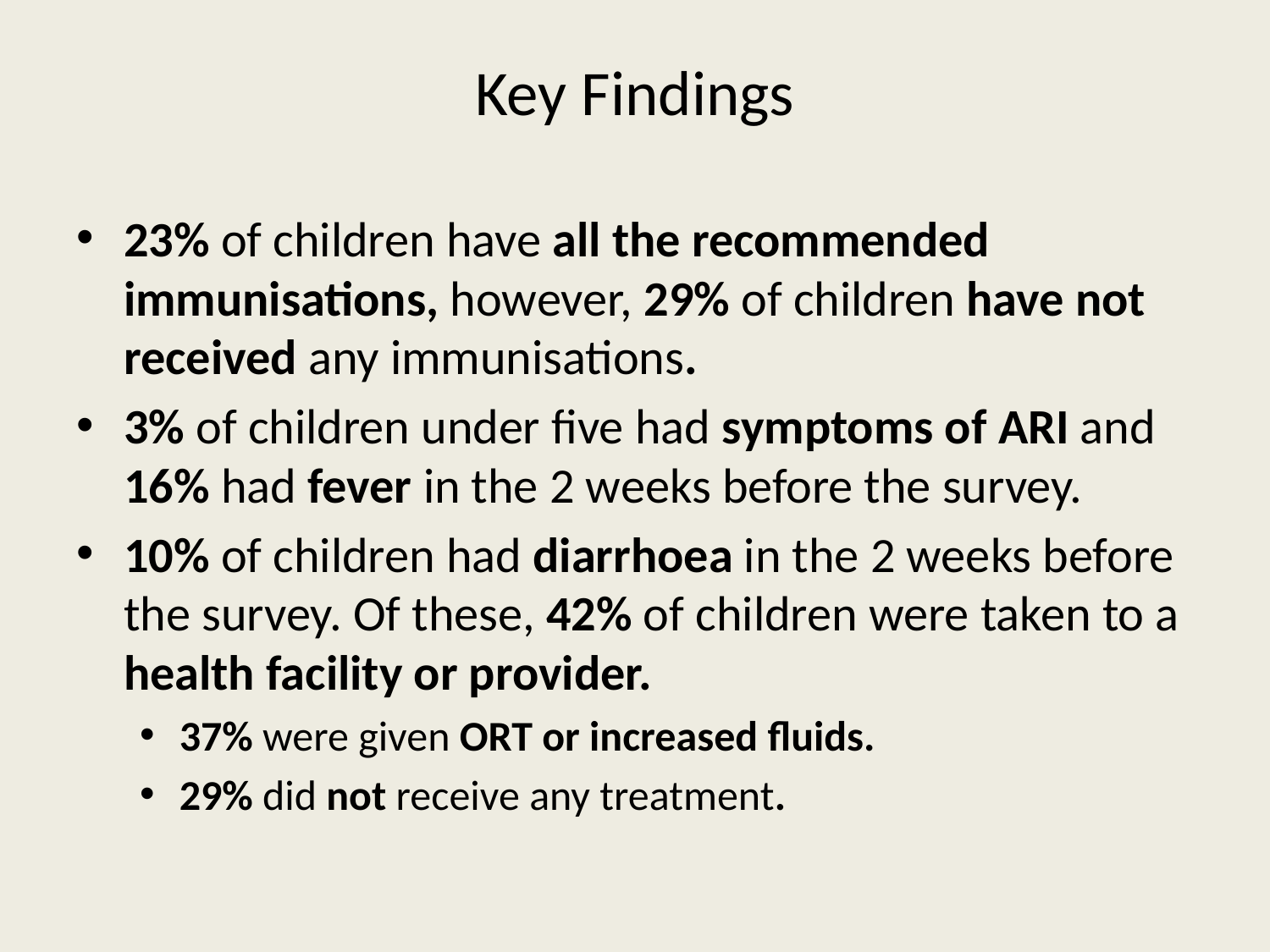

# Key Findings
23% of children have all the recommended immunisations, however, 29% of children have not received any immunisations.
3% of children under five had symptoms of ARI and 16% had fever in the 2 weeks before the survey.
10% of children had diarrhoea in the 2 weeks before the survey. Of these, 42% of children were taken to a health facility or provider.
37% were given ORT or increased fluids.
29% did not receive any treatment.